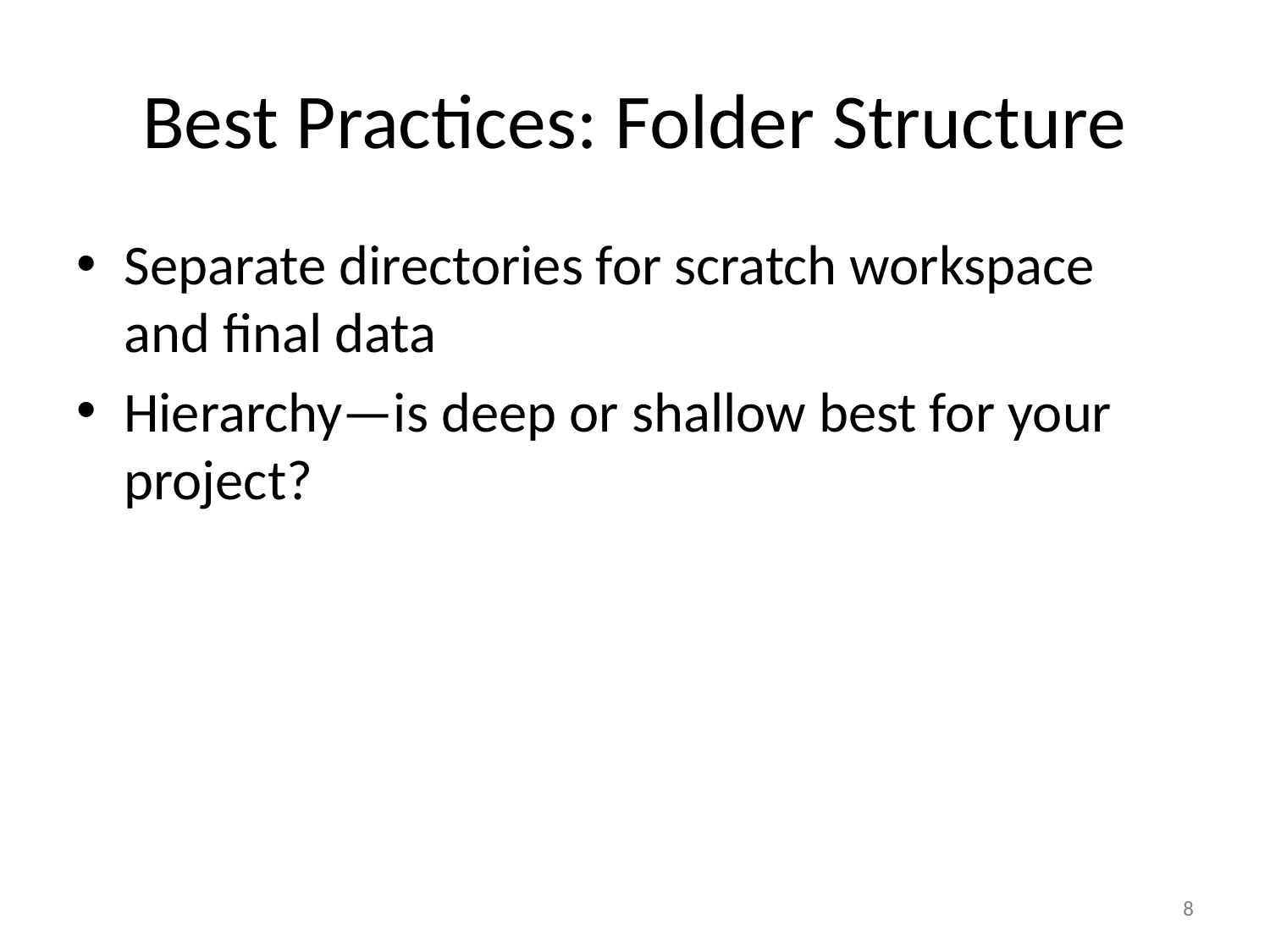

# Best Practices: Folder Structure
Separate directories for scratch workspace and final data
Hierarchy—is deep or shallow best for your project?

8